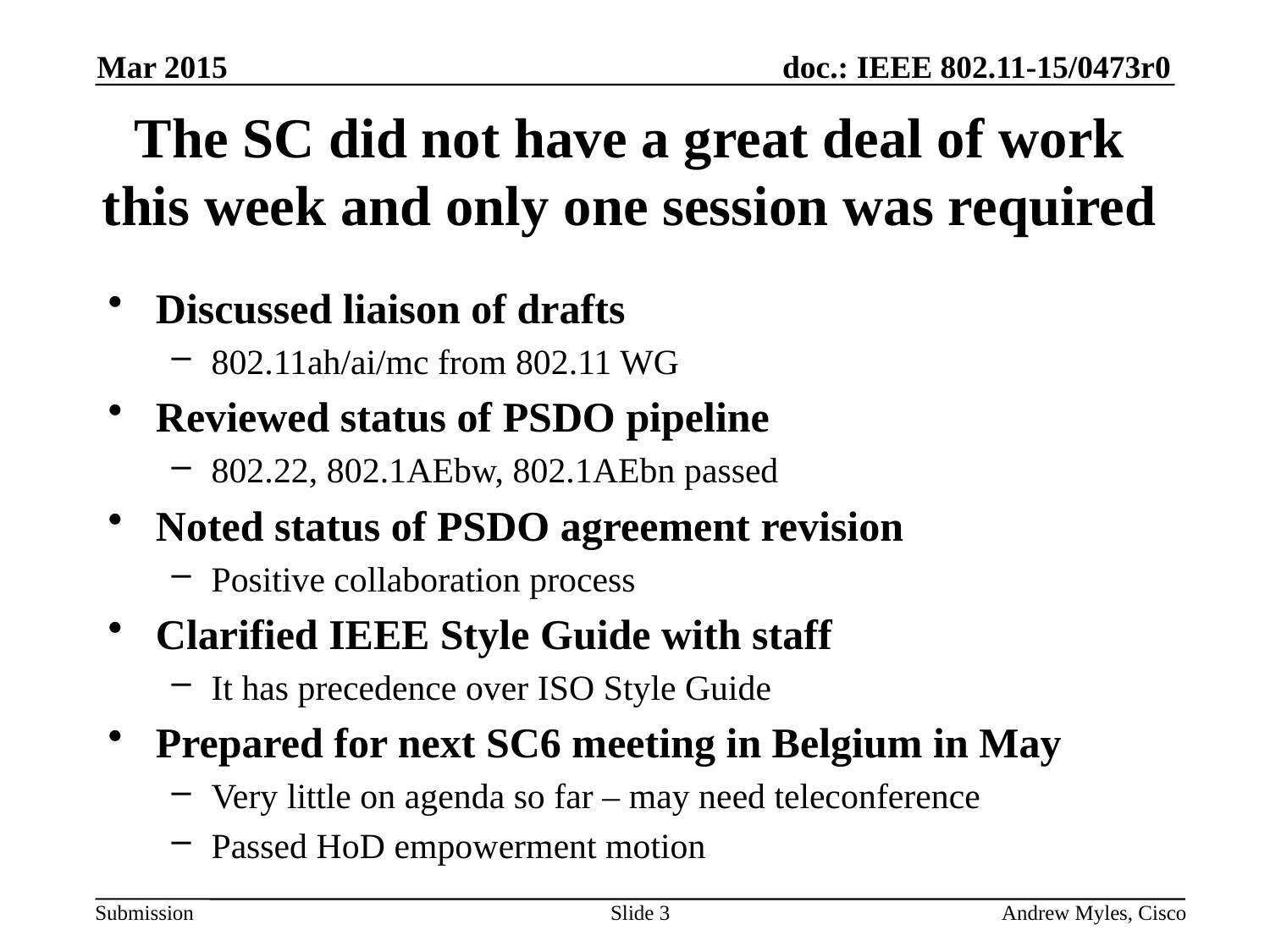

Mar 2015
# The SC did not have a great deal of work this week and only one session was required
Discussed liaison of drafts
802.11ah/ai/mc from 802.11 WG
Reviewed status of PSDO pipeline
802.22, 802.1AEbw, 802.1AEbn passed
Noted status of PSDO agreement revision
Positive collaboration process
Clarified IEEE Style Guide with staff
It has precedence over ISO Style Guide
Prepared for next SC6 meeting in Belgium in May
Very little on agenda so far – may need teleconference
Passed HoD empowerment motion
Slide 3
Andrew Myles, Cisco